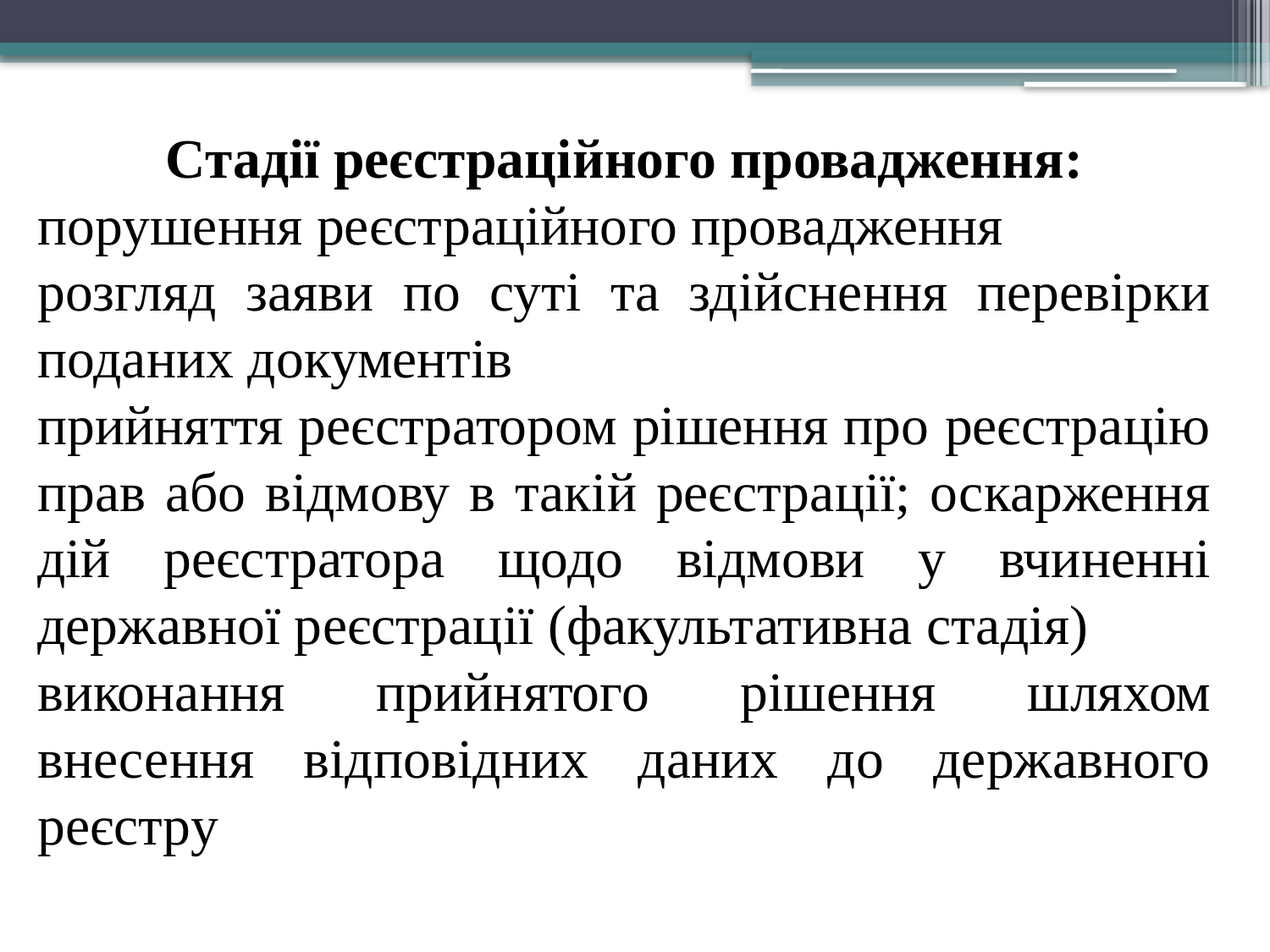

Стадії реєстраційного провадження:
порушення реєстраційного провадження
розгляд заяви по суті та здійснення перевірки поданих документів
прийняття реєстратором рішення про реєстрацію прав або відмову в такій реєстрації; оскарження дій реєстратора щодо відмови у вчиненні державної реєстрації (факультативна стадія)
виконання прийнятого рішення шляхом внесення відповідних даних до державного реєстру